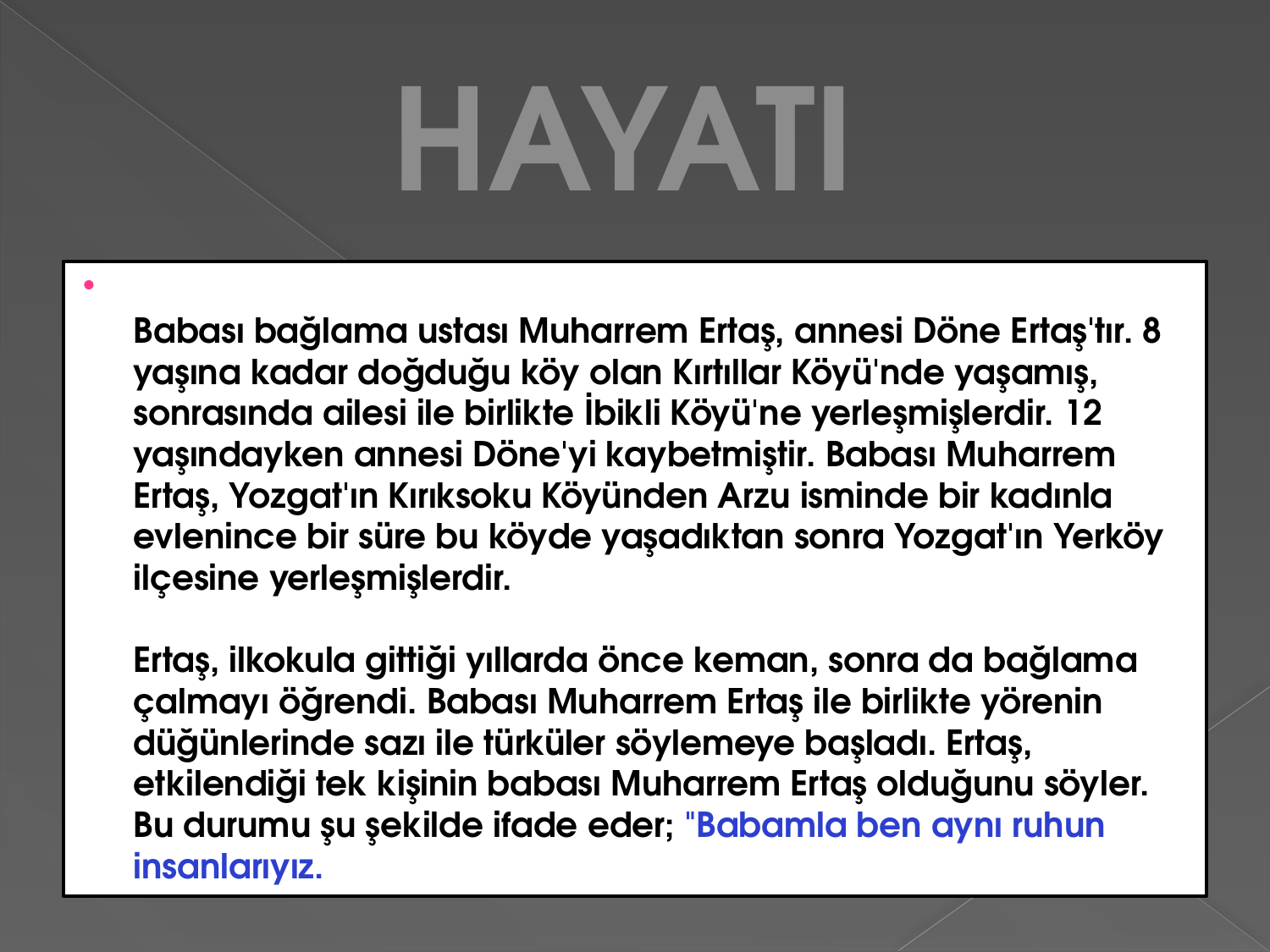

# HAYATI
Babası bağlama ustası Muharrem Ertaş, annesi Döne Ertaş'tır. 8 yaşına kadar doğduğu köy olan Kırtıllar Köyü'nde yaşamış, sonrasında ailesi ile birlikte İbikli Köyü'ne yerleşmişlerdir. 12 yaşındayken annesi Döne'yi kaybetmiştir. Babası Muharrem Ertaş, Yozgat'ın Kırıksoku Köyünden Arzu isminde bir kadınla evlenince bir süre bu köyde yaşadıktan sonra Yozgat'ın Yerköy ilçesine yerleşmişlerdir. 
Ertaş, ilkokula gittiği yıllarda önce keman, sonra da bağlama çalmayı öğrendi. Babası Muharrem Ertaş ile birlikte yörenin düğünlerinde sazı ile türküler söylemeye başladı. Ertaş, etkilendiği tek kişinin babası Muharrem Ertaş olduğunu söyler. Bu durumu şu şekilde ifade eder; "Babamla ben aynı ruhun insanlarıyız.